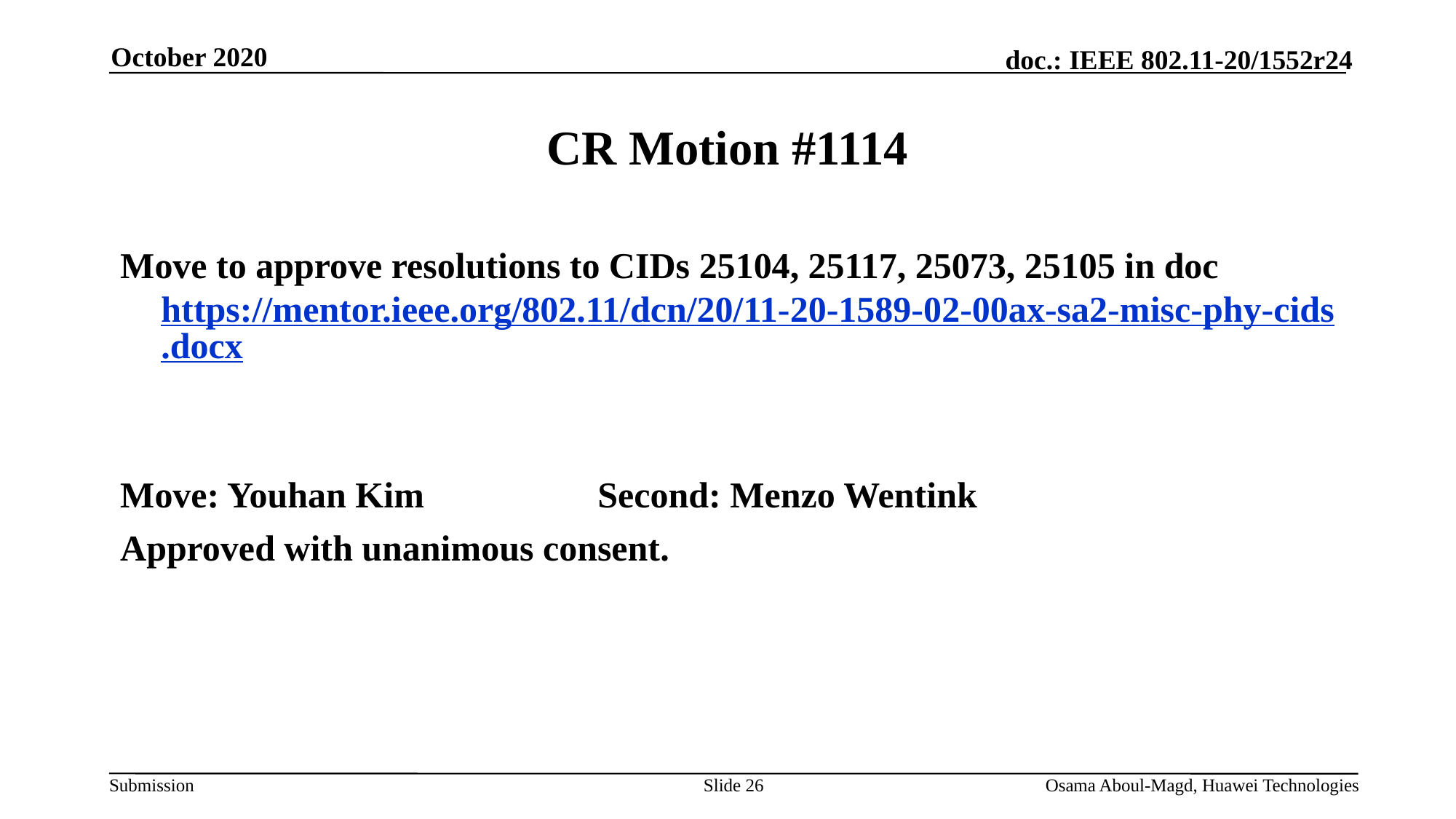

October 2020
# CR Motion #1114
Move to approve resolutions to CIDs 25104, 25117, 25073, 25105 in doc https://mentor.ieee.org/802.11/dcn/20/11-20-1589-02-00ax-sa2-misc-phy-cids.docx

Move: Youhan Kim		Second: Menzo Wentink
Approved with unanimous consent.

Slide 26
Osama Aboul-Magd, Huawei Technologies